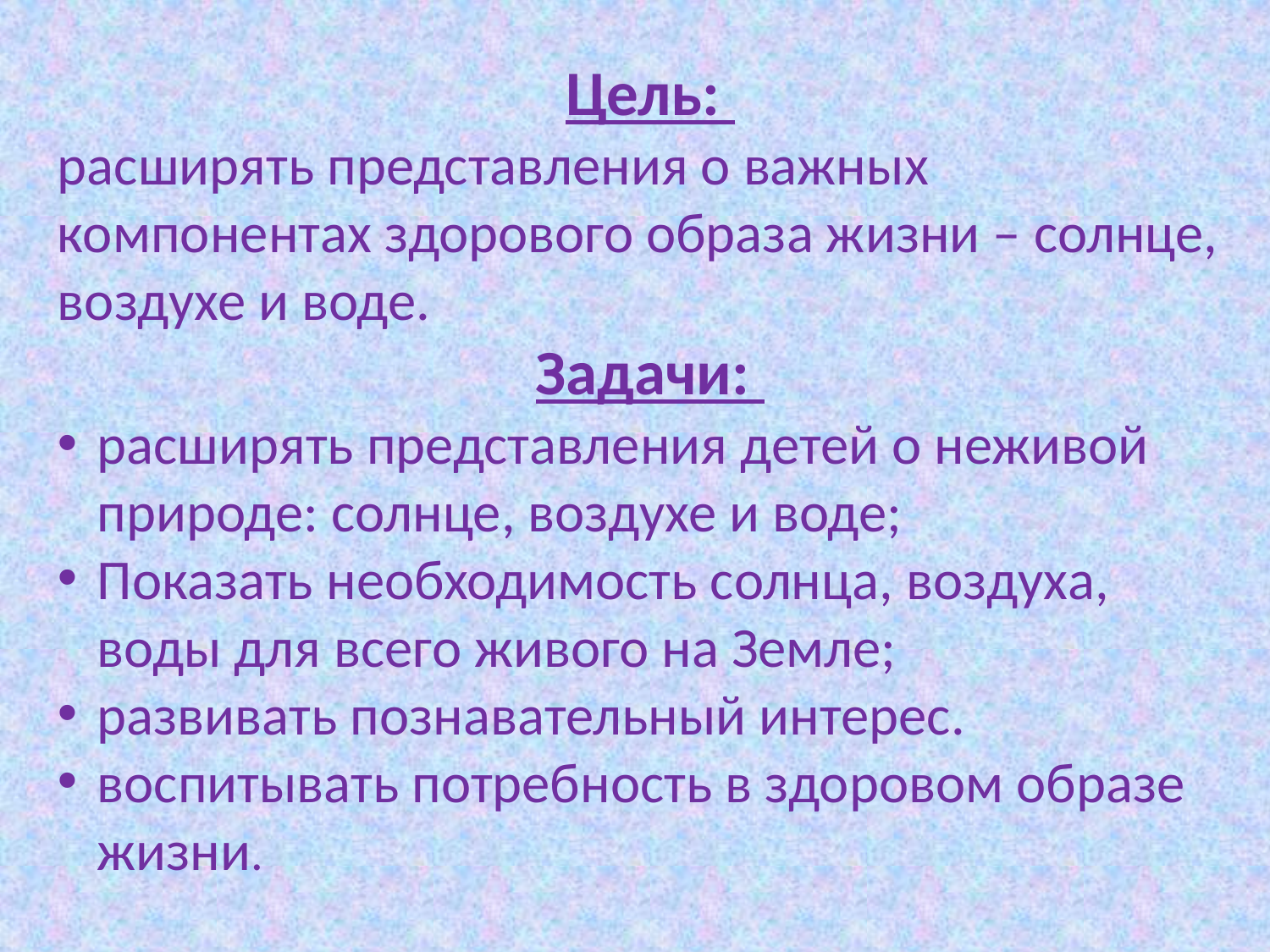

Цель:
расширять представления о важных компонентах здорового образа жизни – солнце, воздухе и воде.
Задачи:
расширять представления детей о неживой природе: солнце, воздухе и воде;
Показать необходимость солнца, воздуха, воды для всего живого на Земле;
развивать познавательный интерес.
воспитывать потребность в здоровом образе жизни.